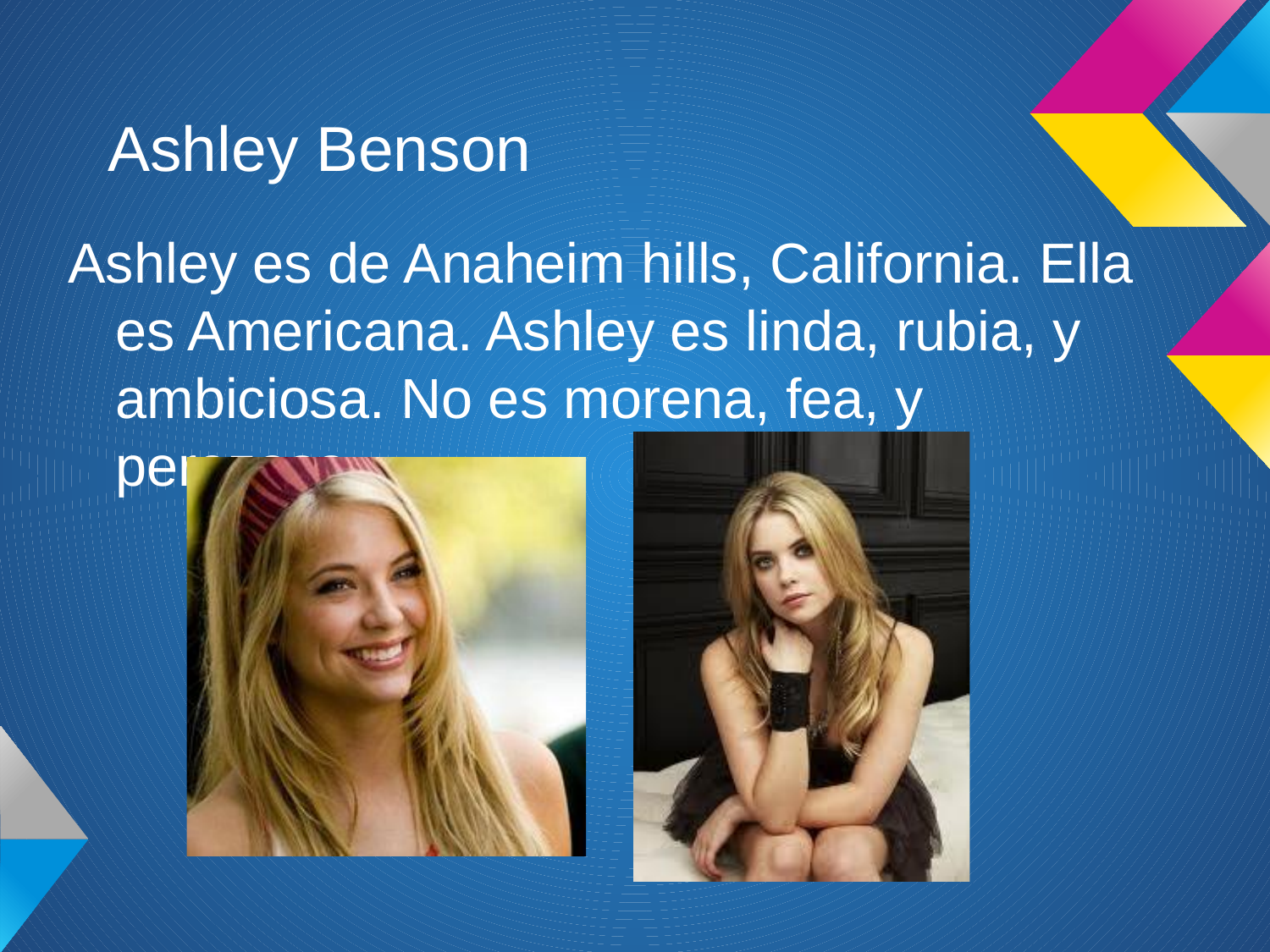

# Ashley Benson
Ashley es de Anaheim hills, California. Ella es Americana. Ashley es linda, rubia, y ambiciosa. No es morena, fea, y perezosa.